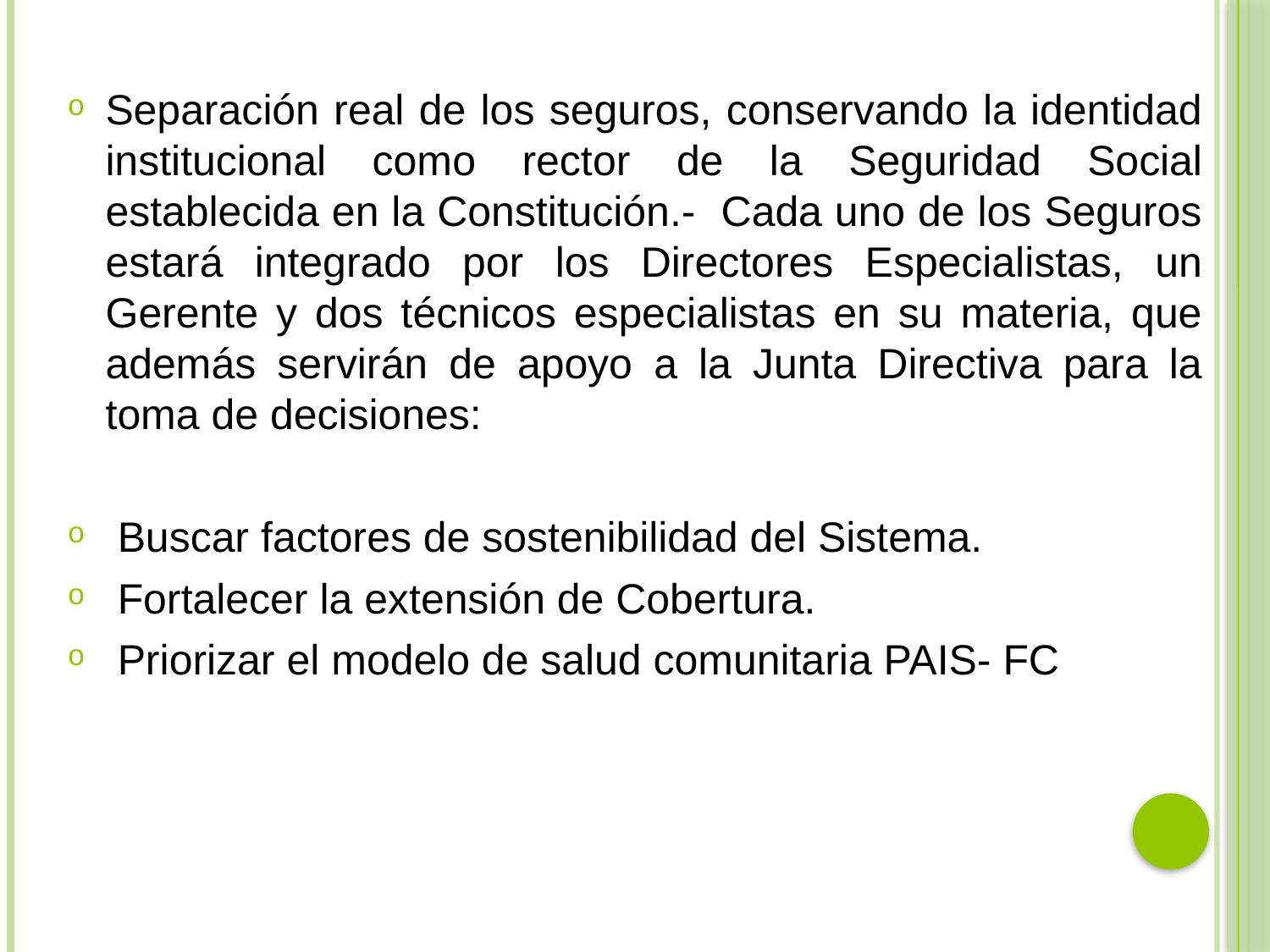

Separación real de los seguros, conservando la identidad institucional como rector de la Seguridad Social establecida en la Constitución.-  Cada uno de los Seguros estará integrado por los Directores Especialistas, un Gerente y dos técnicos especialistas en su materia, que además servirán de apoyo a la Junta Directiva para la toma de decisiones:

 Buscar factores de sostenibilidad del Sistema.
 Fortalecer la extensión de Cobertura.
 Priorizar el modelo de salud comunitaria PAIS- FC